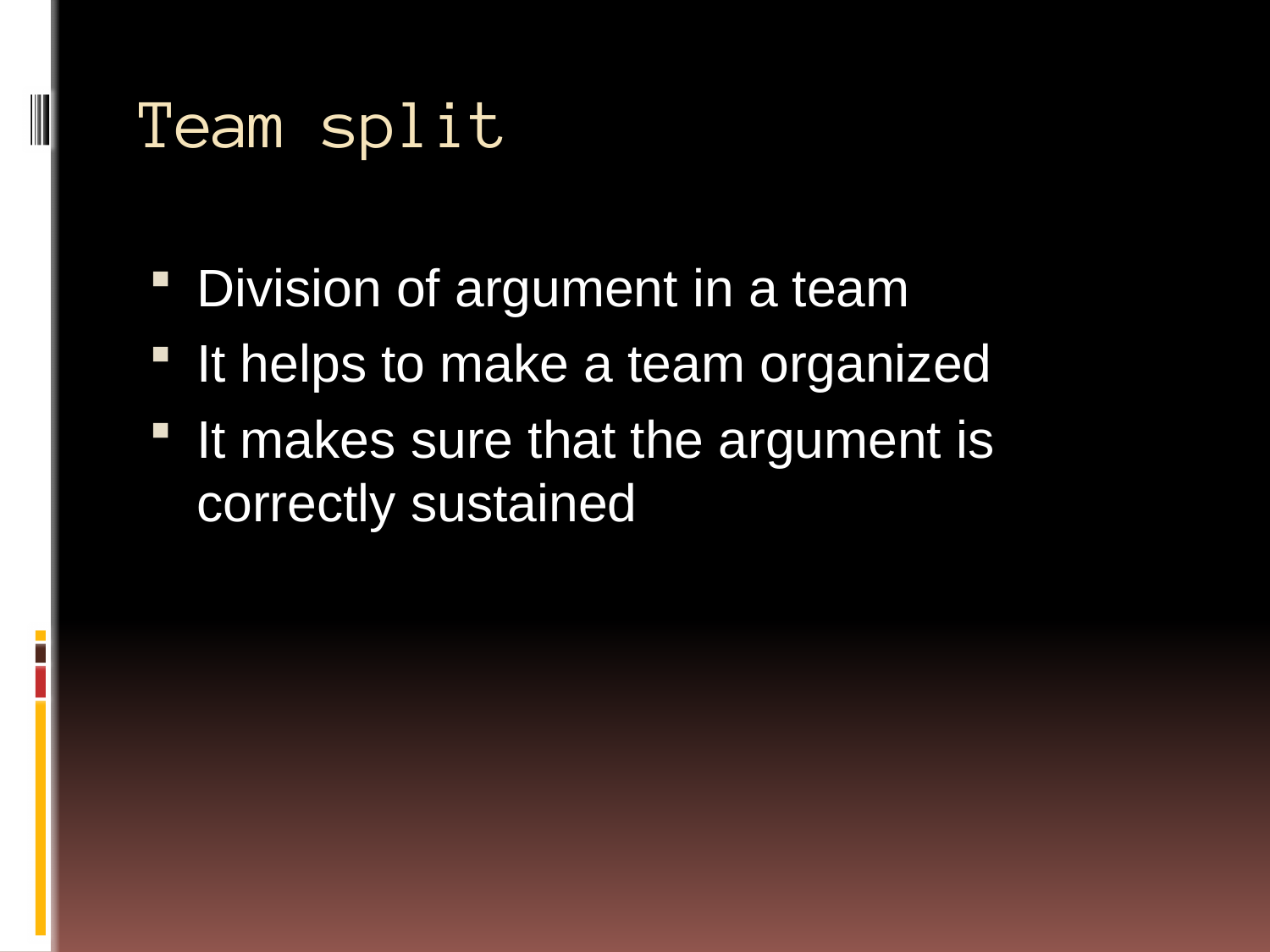

# Team split
Division of argument in a team
It helps to make a team organized
It makes sure that the argument is correctly sustained